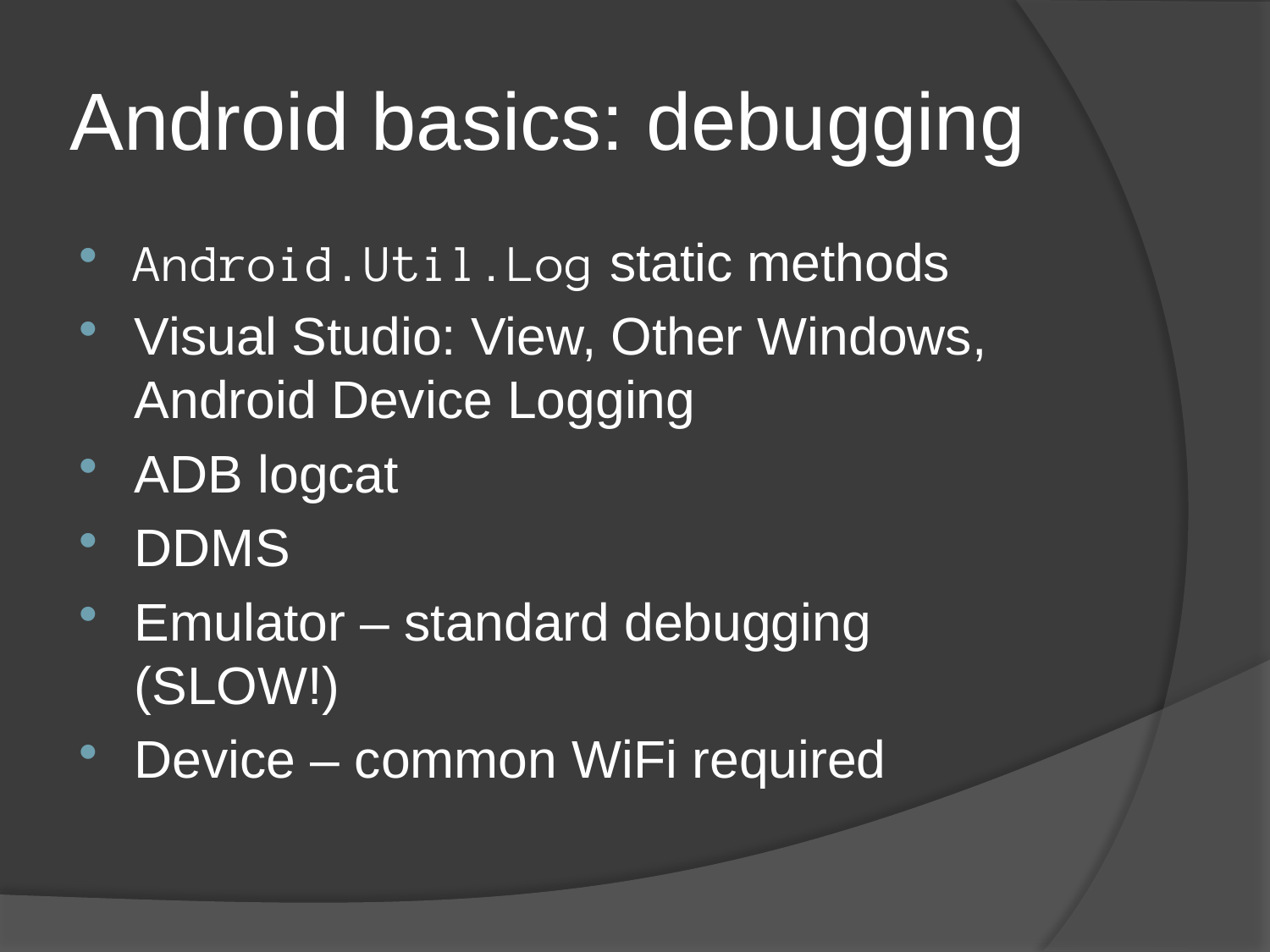

# Android basics: debugging
Android.Util.Log static methods
Visual Studio: View, Other Windows, Android Device Logging
ADB logcat
DDMS
Emulator – standard debugging (SLOW!)
Device – common WiFi required